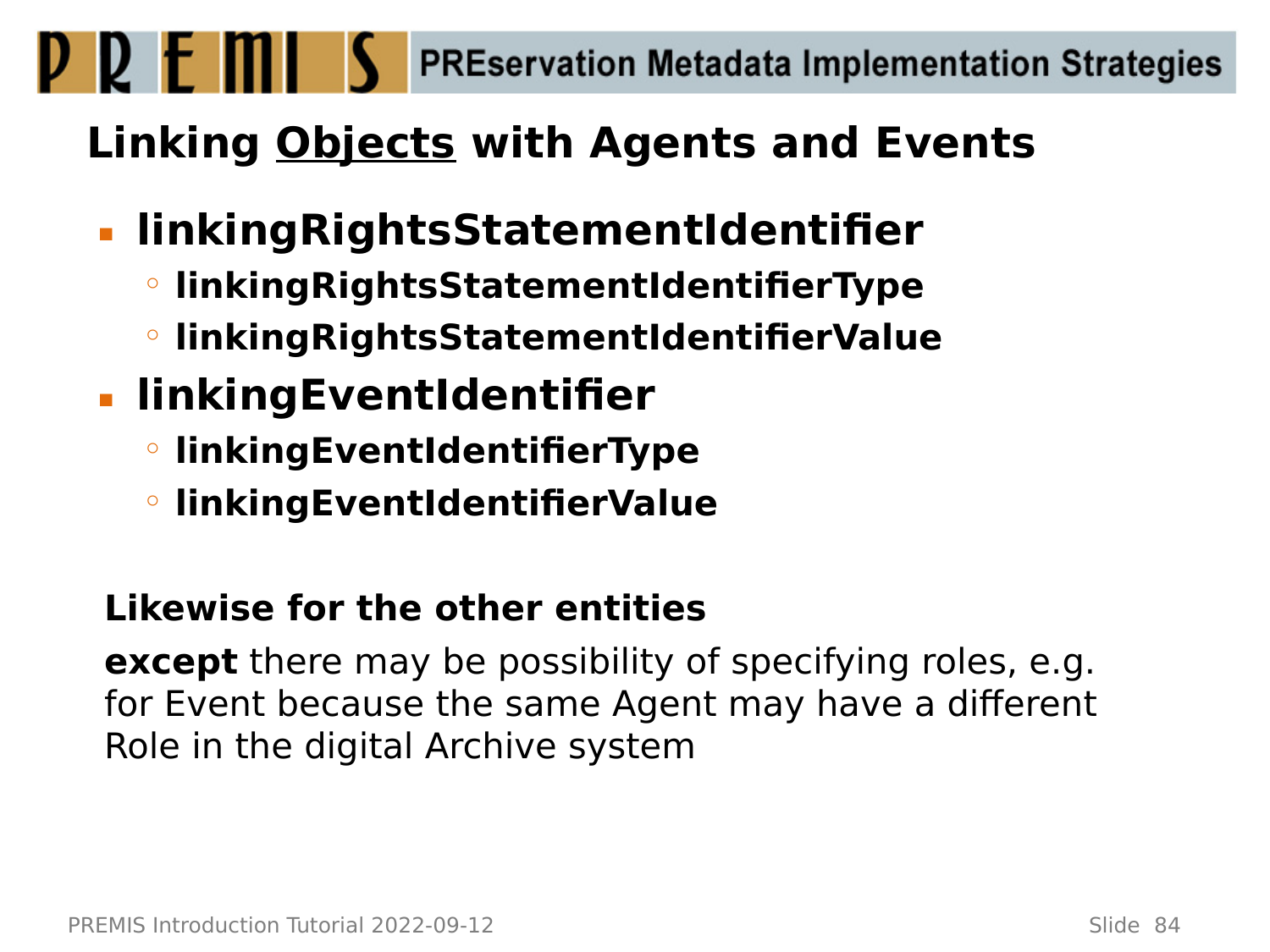

# Linking Objects with Agents and Events
linkingRightsStatementIdentifier
linkingRightsStatementIdentifierType
linkingRightsStatementIdentifierValue
linkingEventIdentifier
linkingEventIdentifierType
linkingEventIdentifierValue

Likewise for the other entities
except there may be possibility of specifying roles, e.g. for Event because the same Agent may have a different Role in the digital Archive system